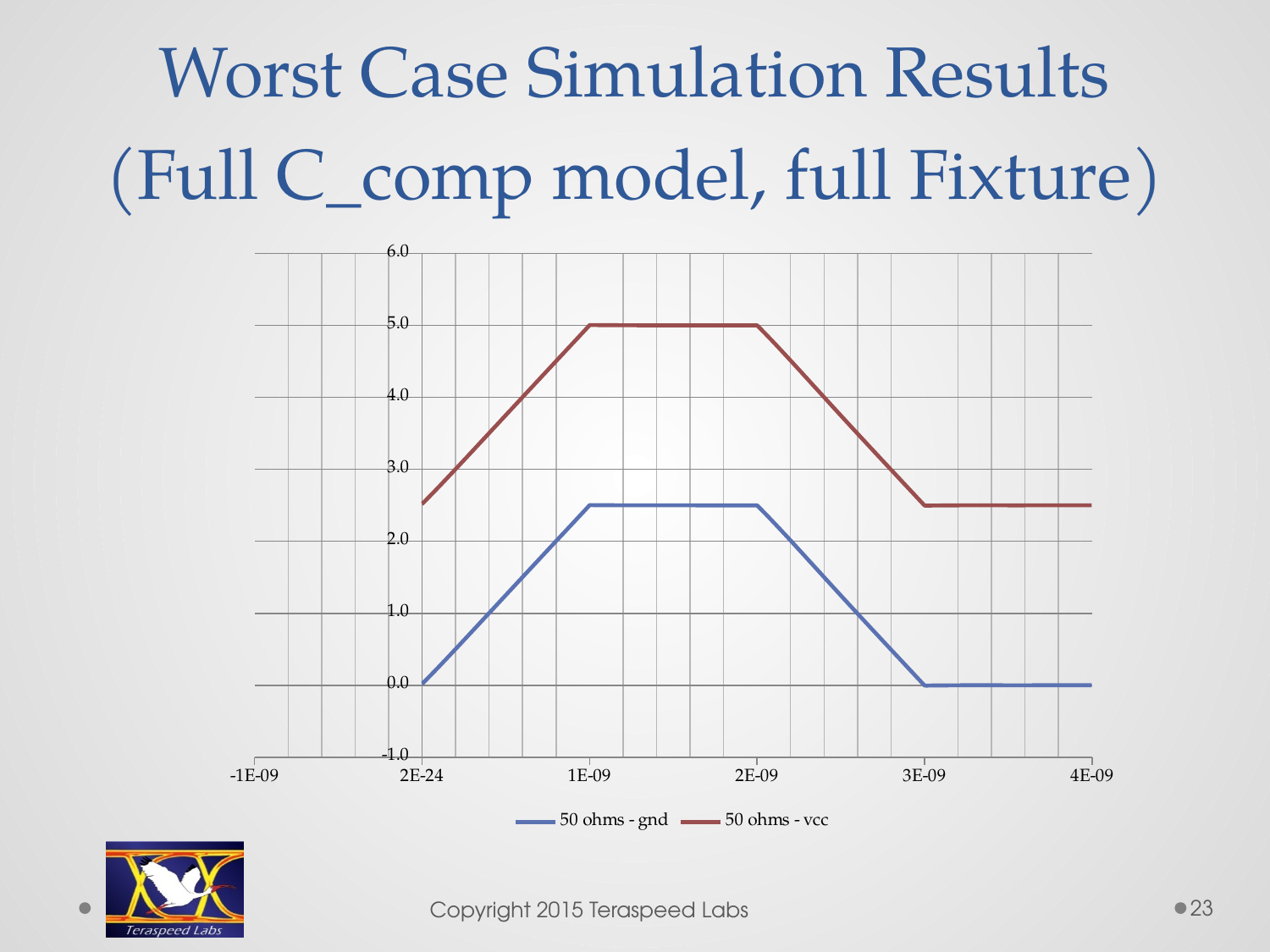

# Worst Case Simulation Results (Full C_comp model, full Fixture)

### Chart

| Category | 50 ohms - gnd | 50 ohms - vcc |
|---|---|---|
23
Copyright 2015 Teraspeed Labs